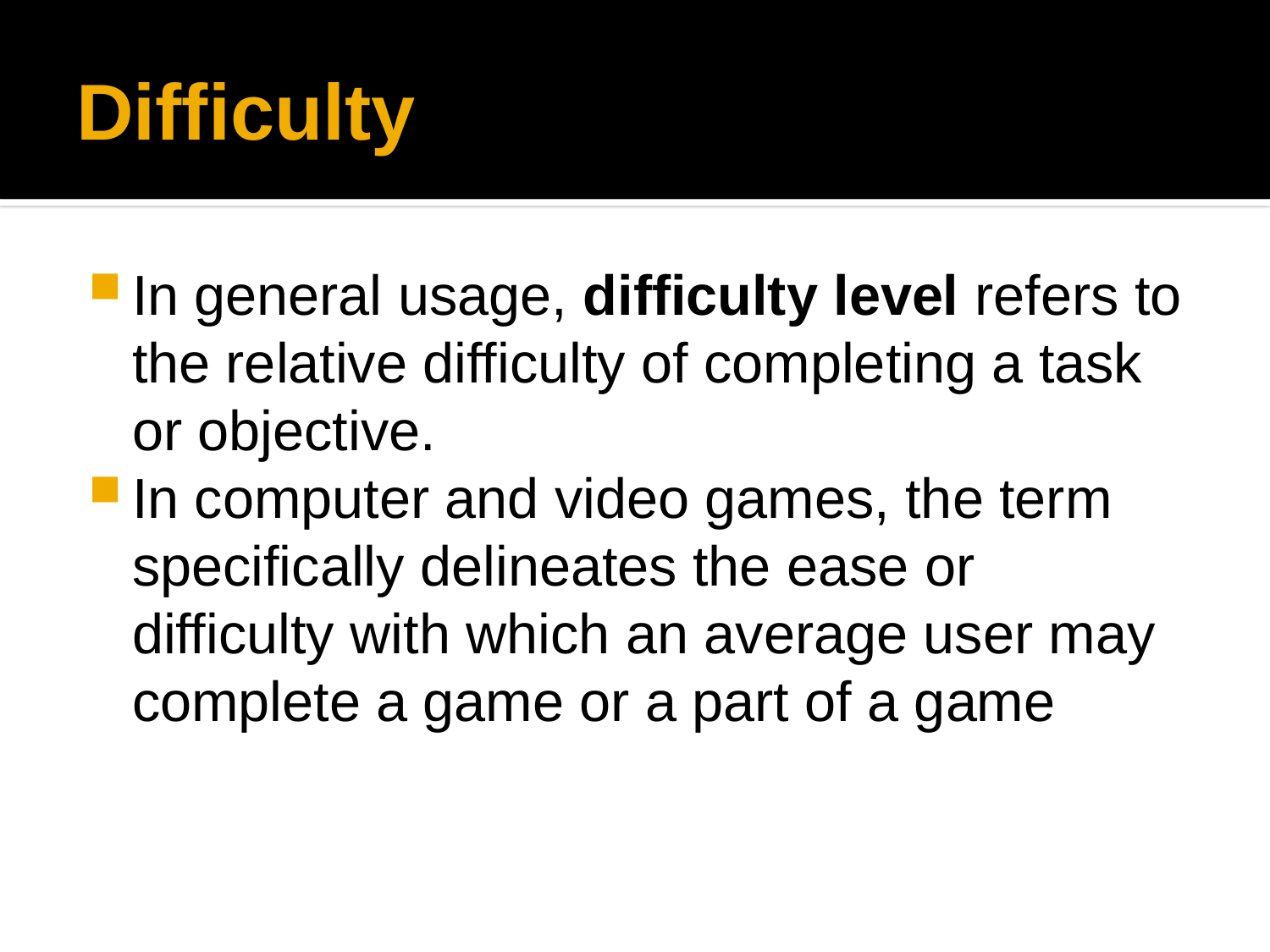

# Difficulty
In general usage, difficulty level refers to the relative difficulty of completing a task or objective.
In computer and video games, the term specifically delineates the ease or difficulty with which an average user may complete a game or a part of a game